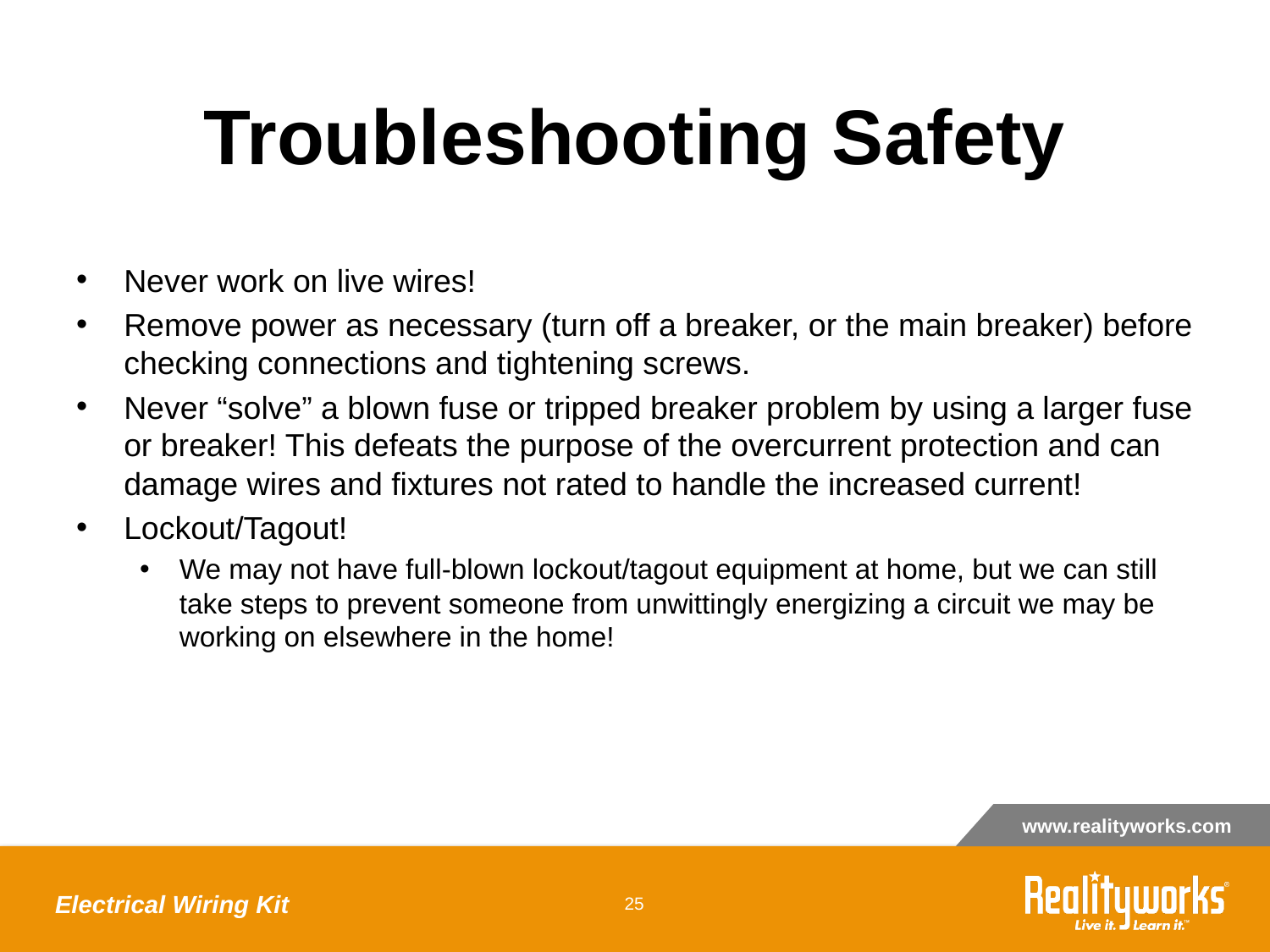

# Troubleshooting Safety
Never work on live wires!
Remove power as necessary (turn off a breaker, or the main breaker) before checking connections and tightening screws.
Never “solve” a blown fuse or tripped breaker problem by using a larger fuse or breaker! This defeats the purpose of the overcurrent protection and can damage wires and fixtures not rated to handle the increased current!
Lockout/Tagout!
We may not have full-blown lockout/tagout equipment at home, but we can still take steps to prevent someone from unwittingly energizing a circuit we may be working on elsewhere in the home!
Electrical Wiring Kit
25